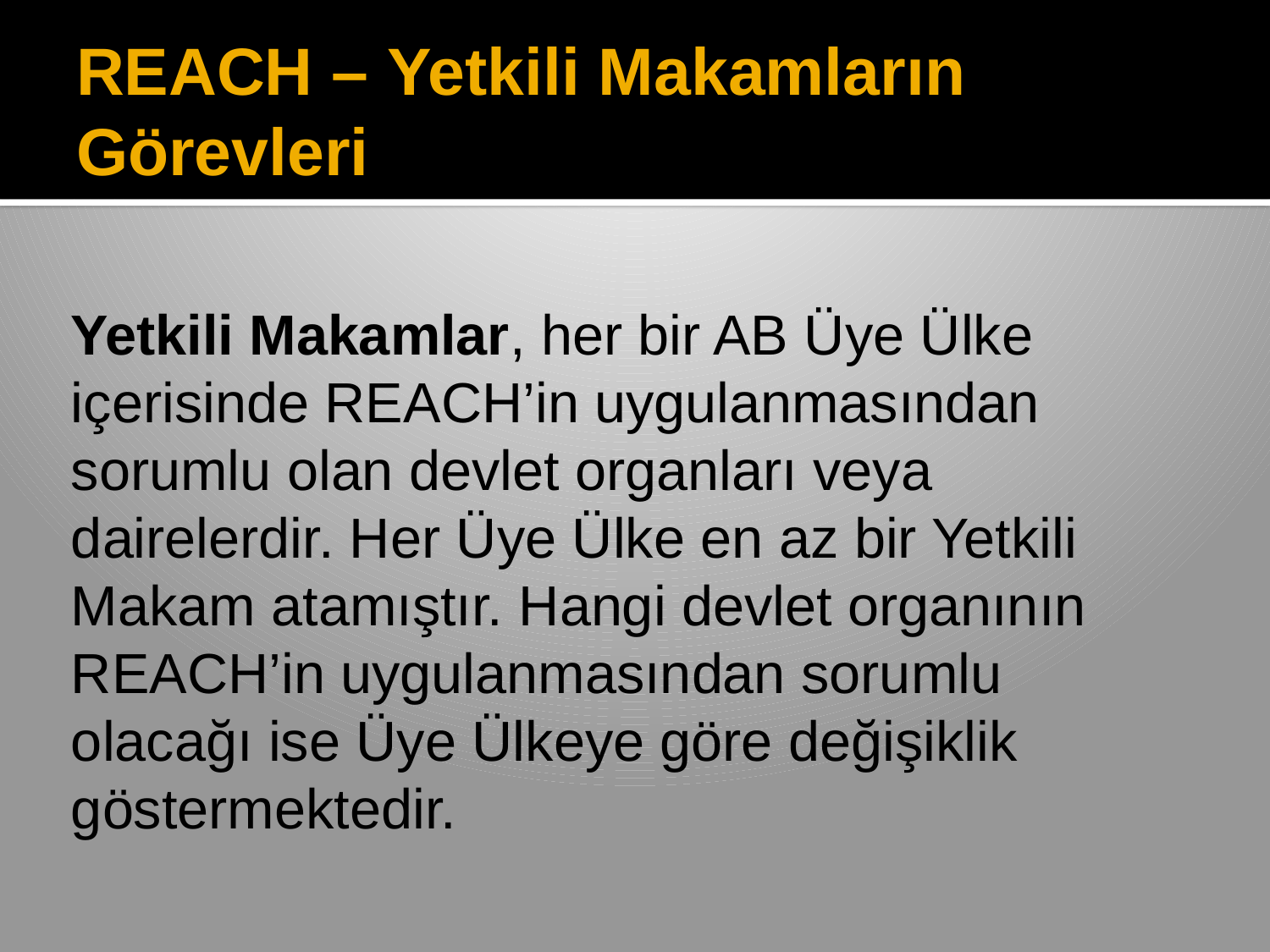

# REACH – Yetkili Makamların Görevleri
Yetkili Makamlar, her bir AB Üye Ülke içerisinde REACH’in uygulanmasından sorumlu olan devlet organları veya dairelerdir. Her Üye Ülke en az bir Yetkili Makam atamıştır. Hangi devlet organının REACH’in uygulanmasından sorumlu olacağı ise Üye Ülkeye göre değişiklik göstermektedir.